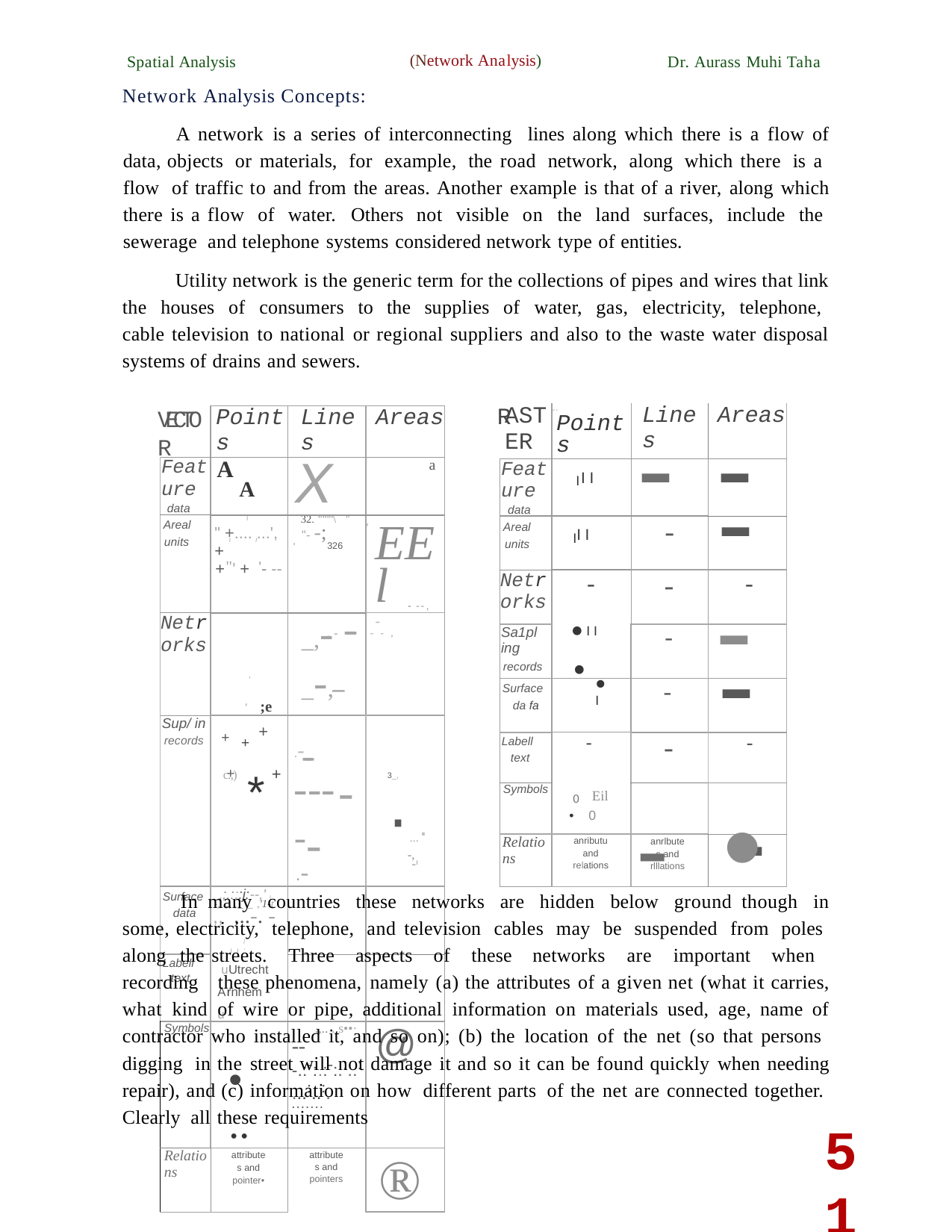

(Network Analysis)
Spatial Analysis

Network Analysis Concepts:
Dr. Aurass Muhi Taha
A network is a series of interconnecting  lines along which there is a flow of data, objects  or materials,  for  example,  the road  network,  along  which there  is a  flow  of traffic to and from the areas. Another example is that of a river, along which there is a flow  of  water.  Others  not  visible  on  the  land  surfaces,  include  the  sewerage  and telephone systems considered network type of entities.

Utility network is the generic term for the collections of pipes and wires that link the  houses  of  consumers  to  the  supplies  of  water,  gas,  electricity,  telephone,  cable television to national or regional suppliers and also to the waste water disposal systems of drains and sewers.
--
R
| ASTER | -· Points | Lines | Areas |
| --- | --- | --- | --- |
| Feature data | II I |  |  |
| Areal units | II I | - |  |
| Netrorks | - | - | - |
| Sa1pl ing records | I I | - |  |
| Surface da fa | • • I | - |  |
| Labell text | - | - | - |
| Symbols | 0 Eil 0 |  |  |
| Relations | anributu and relations | anrlbutes and rlllations |  |
VECTOR
|  | Points | Lines | Areas |
| --- | --- | --- | --- |
| Feature data | A A | X | a |
| Areal units | I " +.... ...', + +"' + '- -- | 32. """'\ '' ''- -; ' 326 | , EEl |
| Netrorks | I----- ' ' ;e |  | - |
| Sup/ in records | + + + + + | .- ------ .- | 3\_, ·...· -, -I |
| Surface data | ,;.:::j:--,' I -, .., ,\_ \_ ,'1-t ,, ,..-. - / I I ' |  |  |
| Labell text | uUtrecht Arnhem u |  |  |
| Symbols | • .. | .,.. ..s••· -- -.:-:.:-:.:..:...:..:. ······· | @ |
| Relations | attributes and pointer• | attributes and pointers | ® |
-
I	I
-
,--- --,
- --,
_,-_-,-- --
-
--
*
c:;)
•
In many  countries  these  networks  are  hidden  below  ground though  in some, electricity,  telephone,  and television  cables  may  be  suspended  from  poles  along  the streets.   Three   aspects   of   these   networks   are   important   when   recording   these phenomena, namely (a) the attributes of a given net (what it carries, what kind of wire or pipe, additional information on materials used, age, name of contractor who installed it, and so on); (b) the location of the net (so that persons  digging  in the street will not damage it and so it can be found quickly when needing repair), and (c) information on how  different parts  of the net are connected together.  Clearly  all these requirements
51